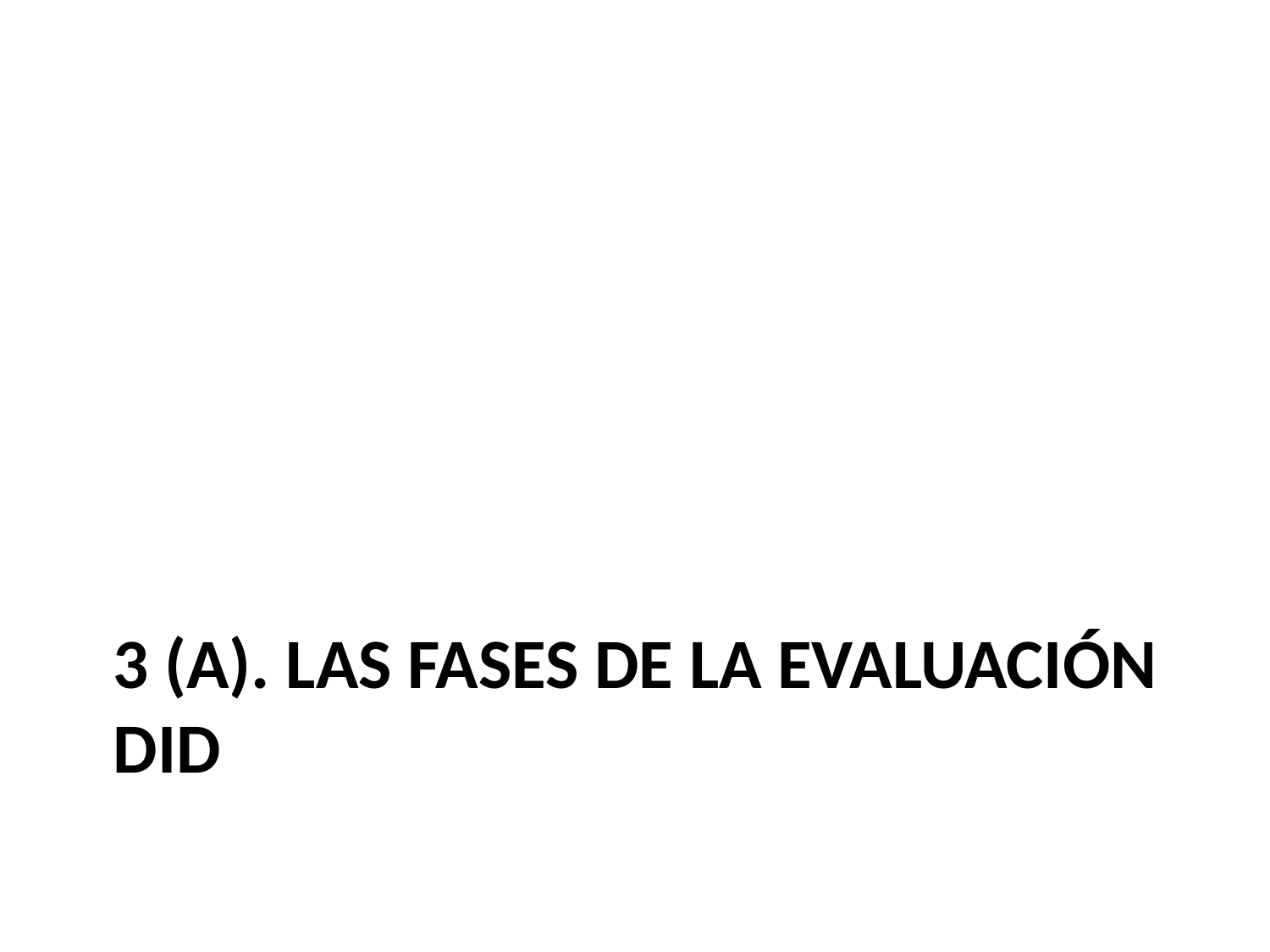

# 3 (A). Las fases de la evaluación did